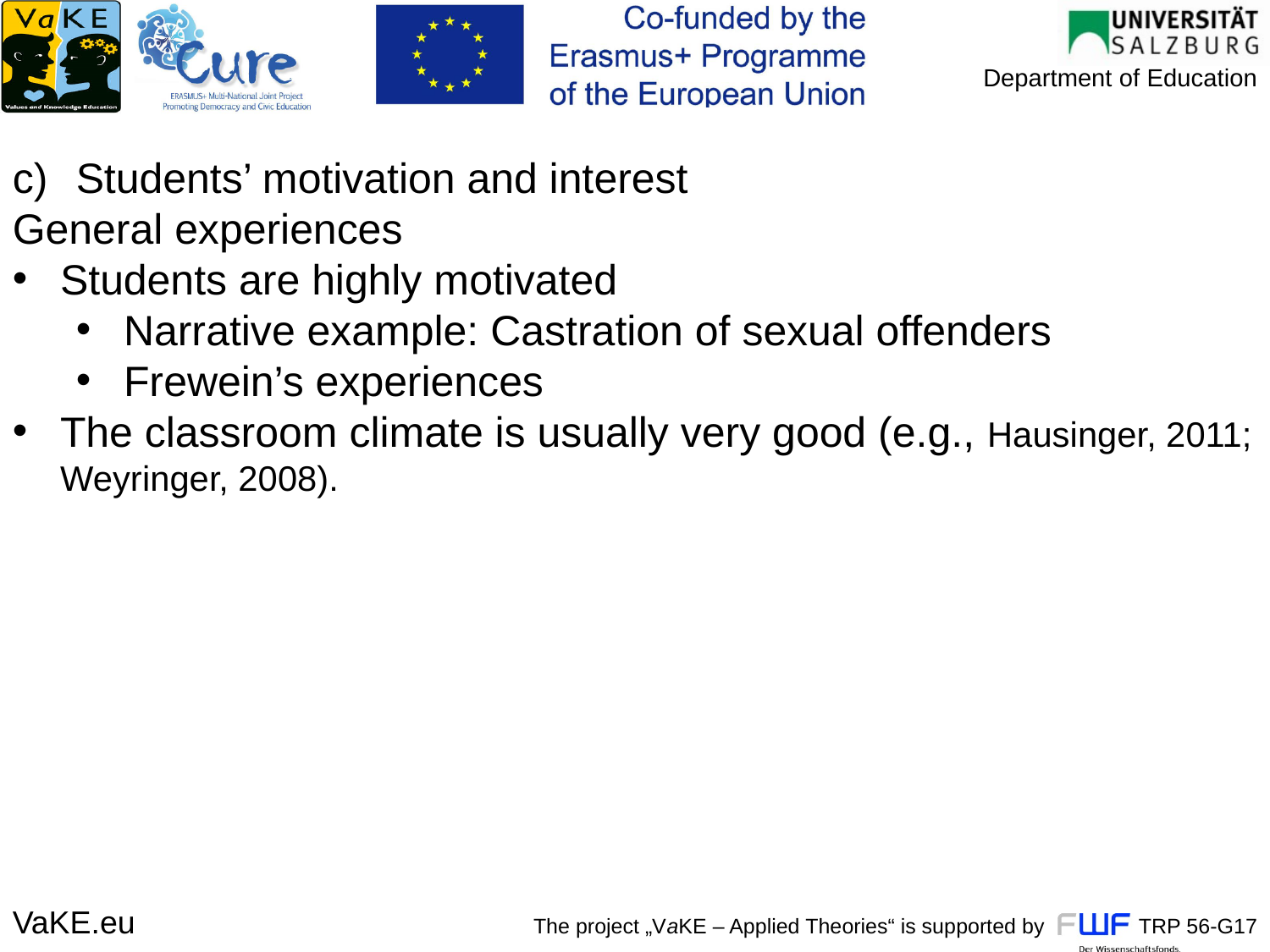

Students’ motivation and interest
General experiences
Students are highly motivated
Narrative example: Castration of sexual offenders
Frewein’s experiences
The classroom climate is usually very good (e.g., Hausinger, 2011; Weyringer, 2008).